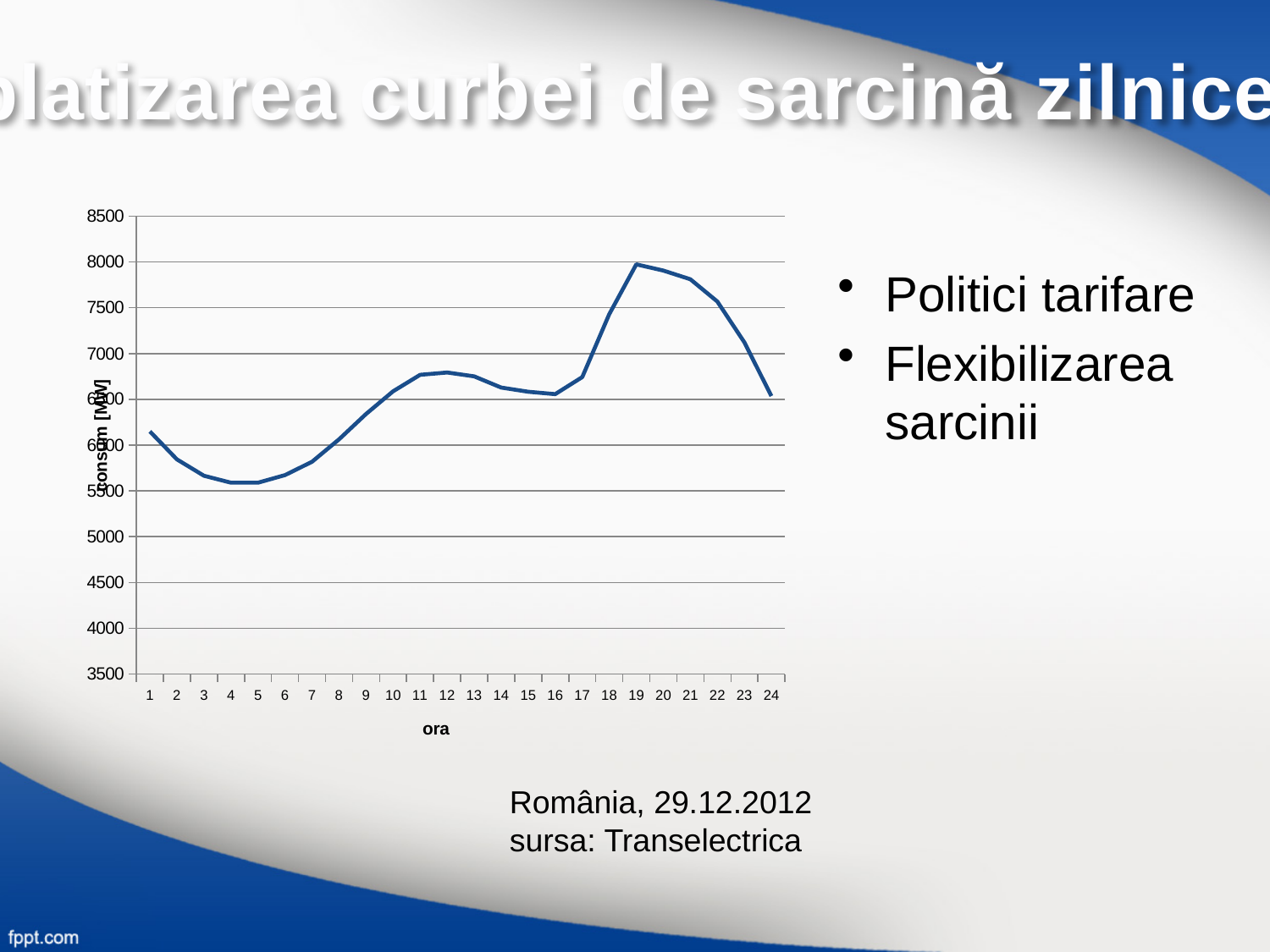

Aplatizarea curbei de sarcină zilnice

### Chart

| Category |  |
|---|---|
Politici tarifare
Flexibilizarea sarcinii
România, 29.12.2012
sursa: Transelectrica